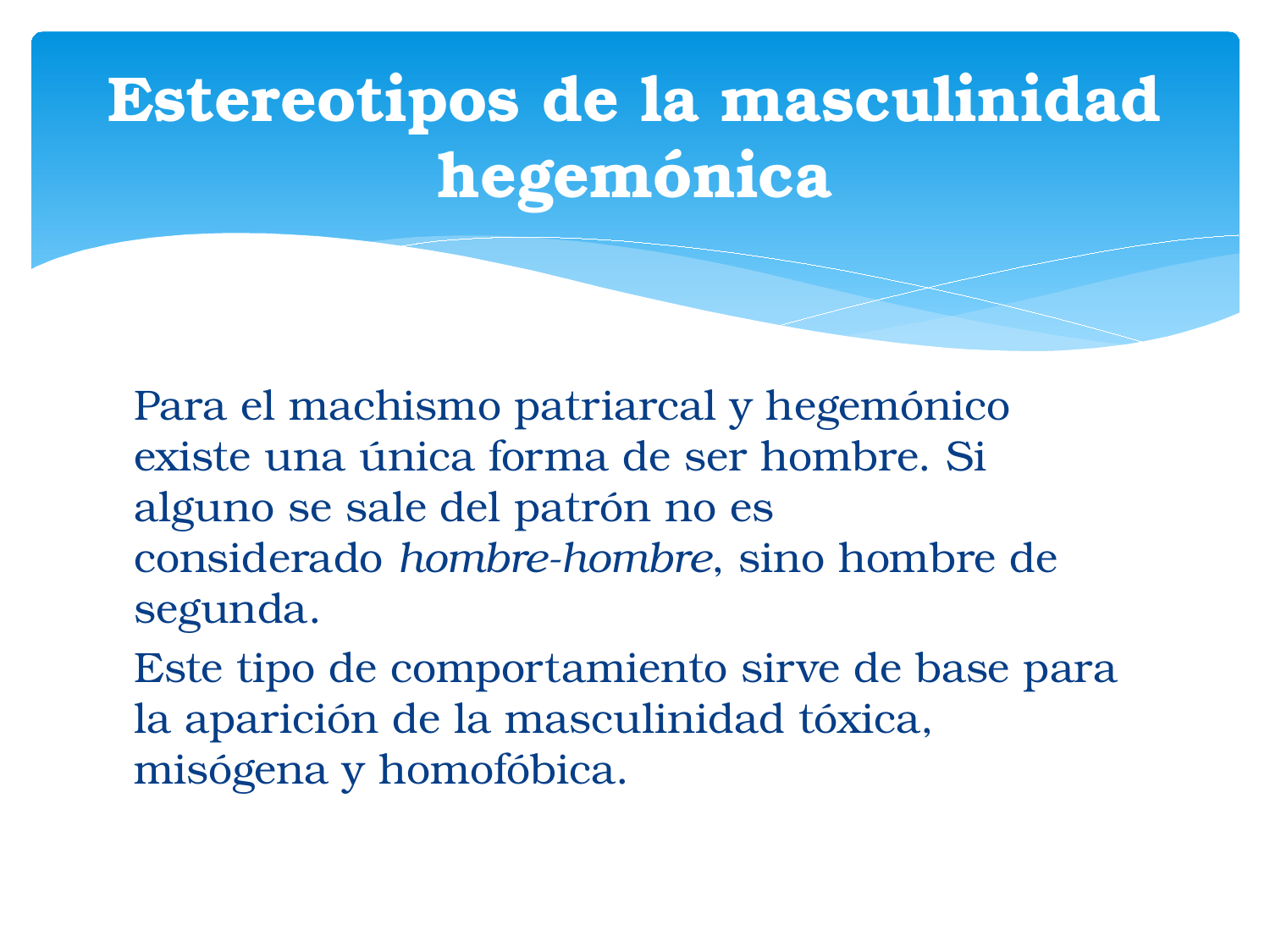

# Estereotipos de la masculinidad hegemónica
Para el machismo patriarcal y hegemónico existe una única forma de ser hombre. Si alguno se sale del patrón no es considerado hombre-hombre, sino hombre de segunda.
Este tipo de comportamiento sirve de base para la aparición de la masculinidad tóxica, misógena y homofóbica.